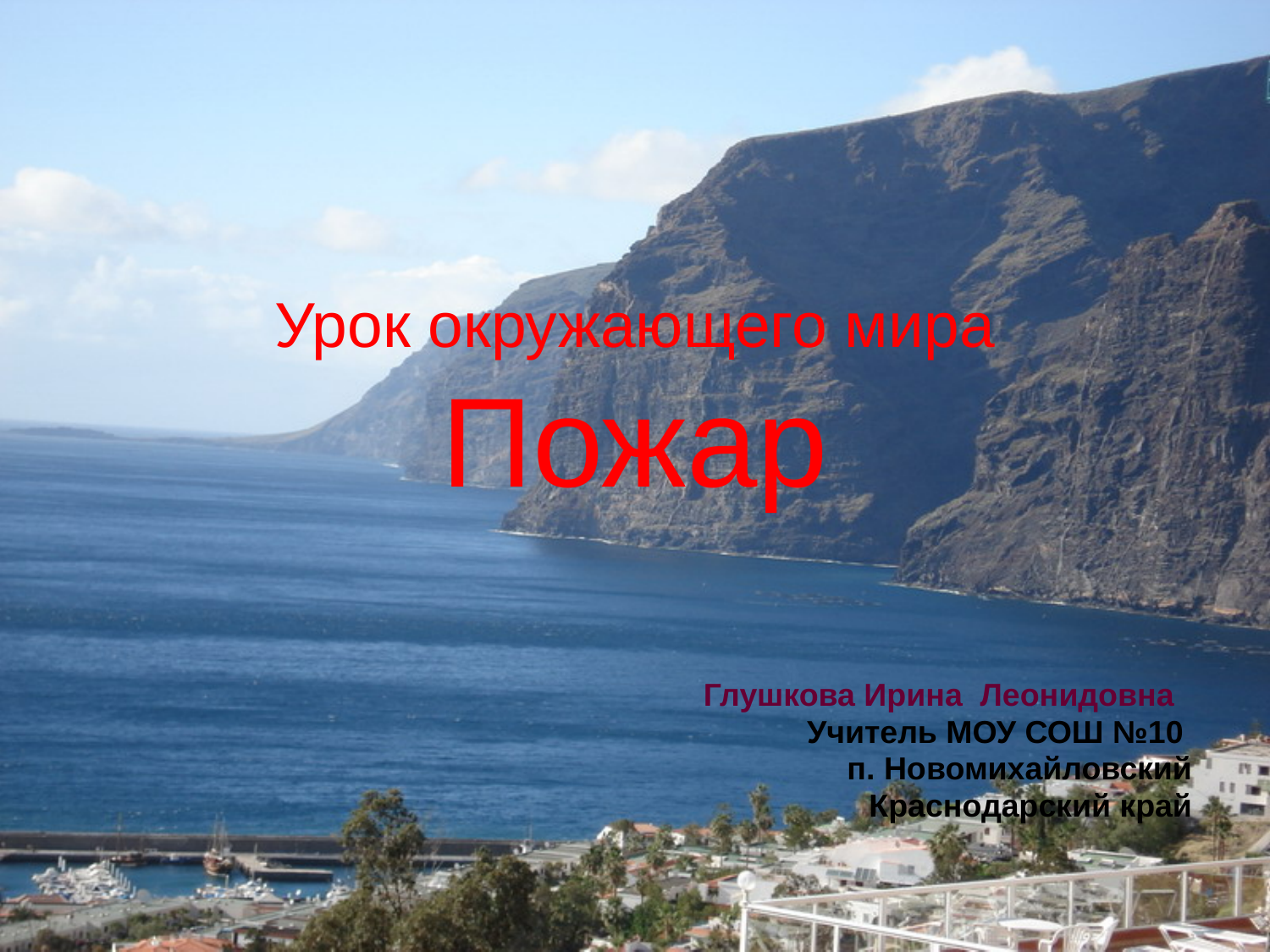

# Урок окружающего мира Пожар
Глушкова Ирина  Леонидовна
Учитель МОУ СОШ №10
п. Новомихайловский
Краснодарский край